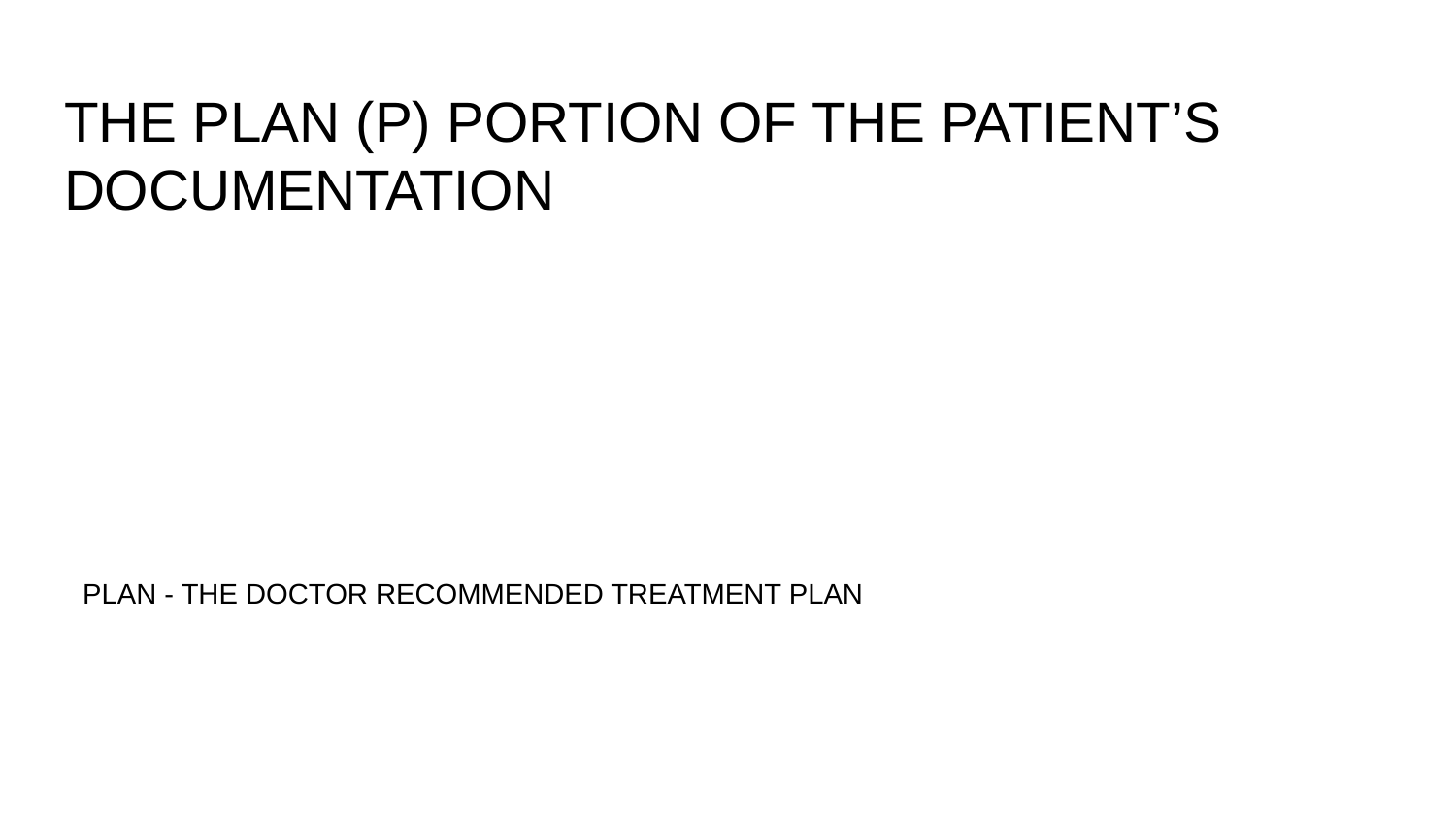

# THE PLAN (P) PORTION OF THE PATIENT’S DOCUMENTATION
PLAN - THE DOCTOR RECOMMENDED TREATMENT PLAN